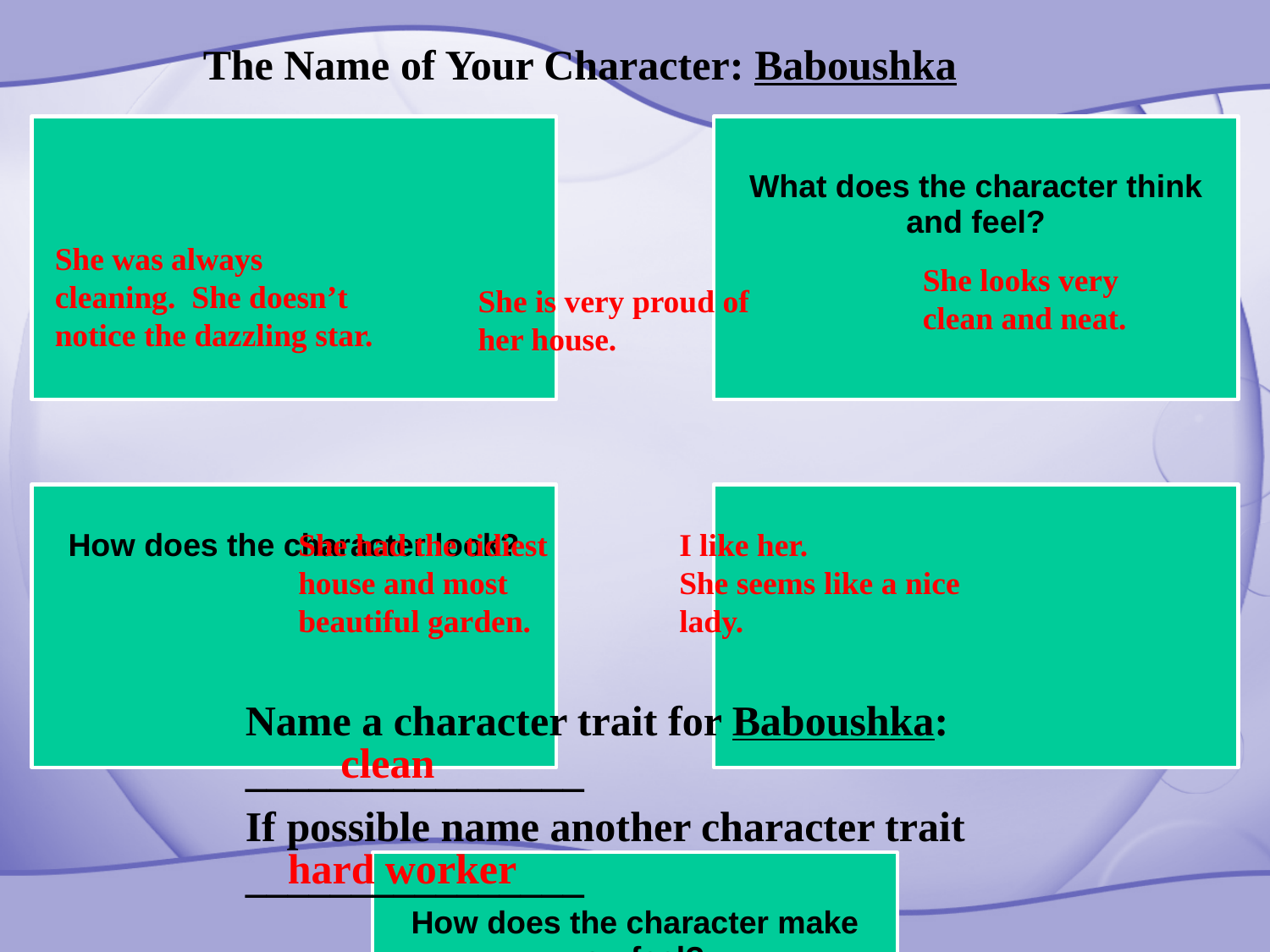

The Name of Your Character: Baboushka
What does the character think and feel?
How does the character look?
She was always cleaning.  She doesn’t notice the dazzling star.
She looks very clean and neat.
She is very proud of her house.
She had the tidiest house and most beautiful garden.
I like her.
She seems like a nice lady.
Name a character trait for Baboushka:  ________________
clean
If possible name another character trait ________________
hard worker